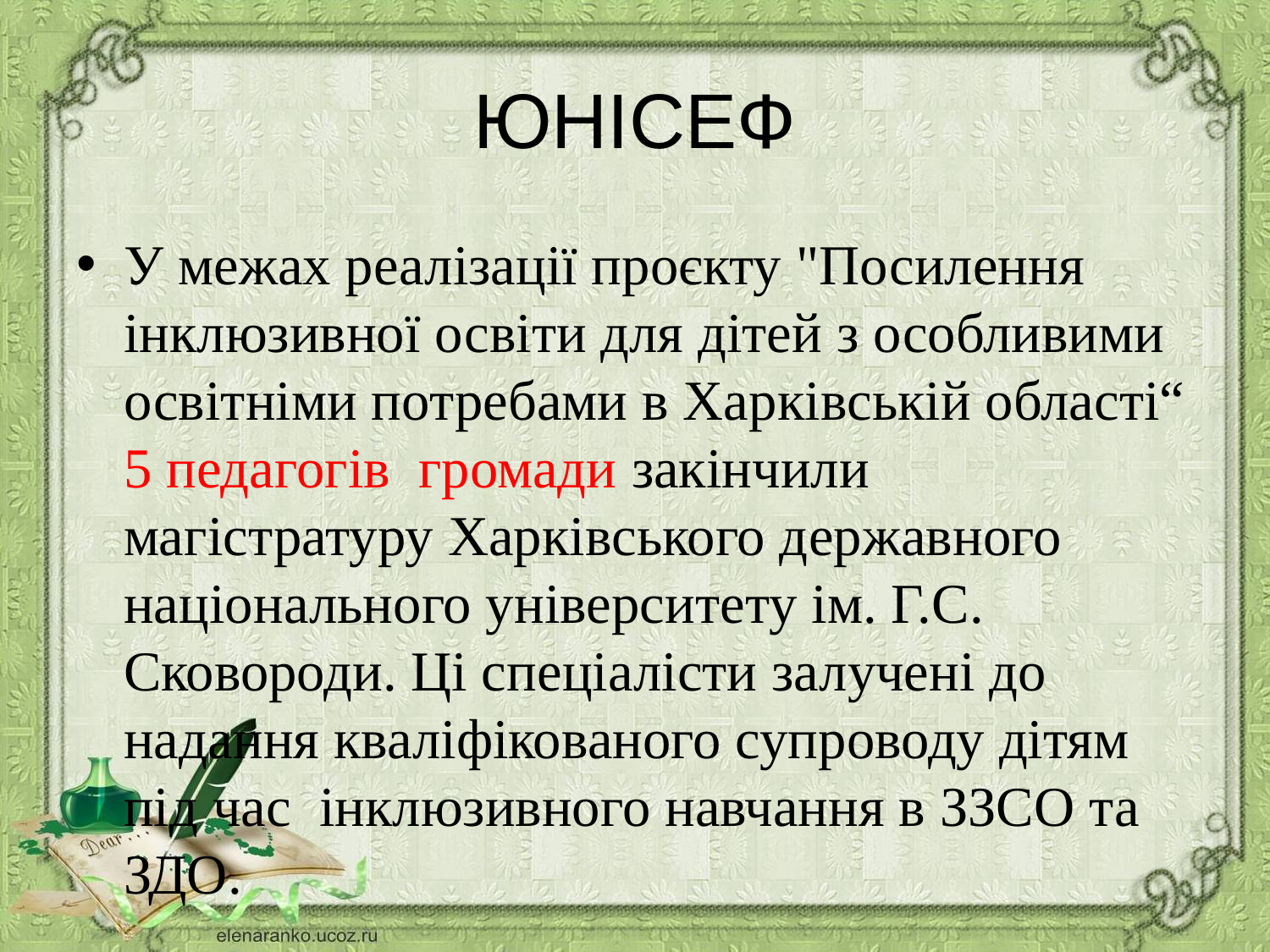

# ЮНІСЕФ
У межах реалізації проєкту "Посилення інклюзивної освіти для дітей з особливими освітніми потребами в Харківській області“ 5 педагогів  громади закінчили магістратуру Харківського державного національного університету ім. Г.С. Сковороди. Ці спеціалісти залучені до надання кваліфікованого супроводу дітям під час  інклюзивного навчання в ЗЗСО та ЗДО.